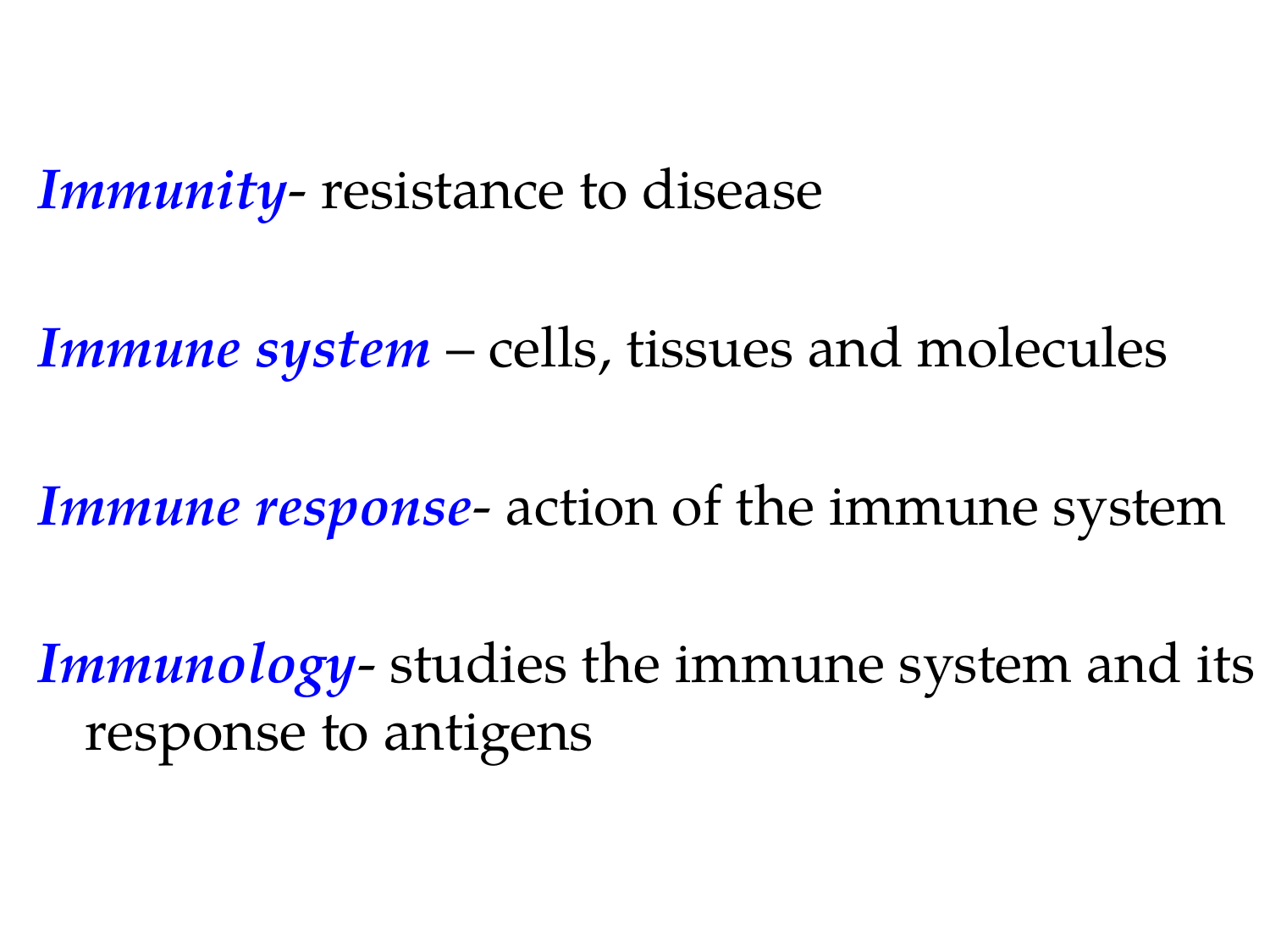

Immunity- resistance to disease

Immune system – cells, tissues and molecules

Immune response- action of the immune system

Immunology- studies the immune system and its response to antigens